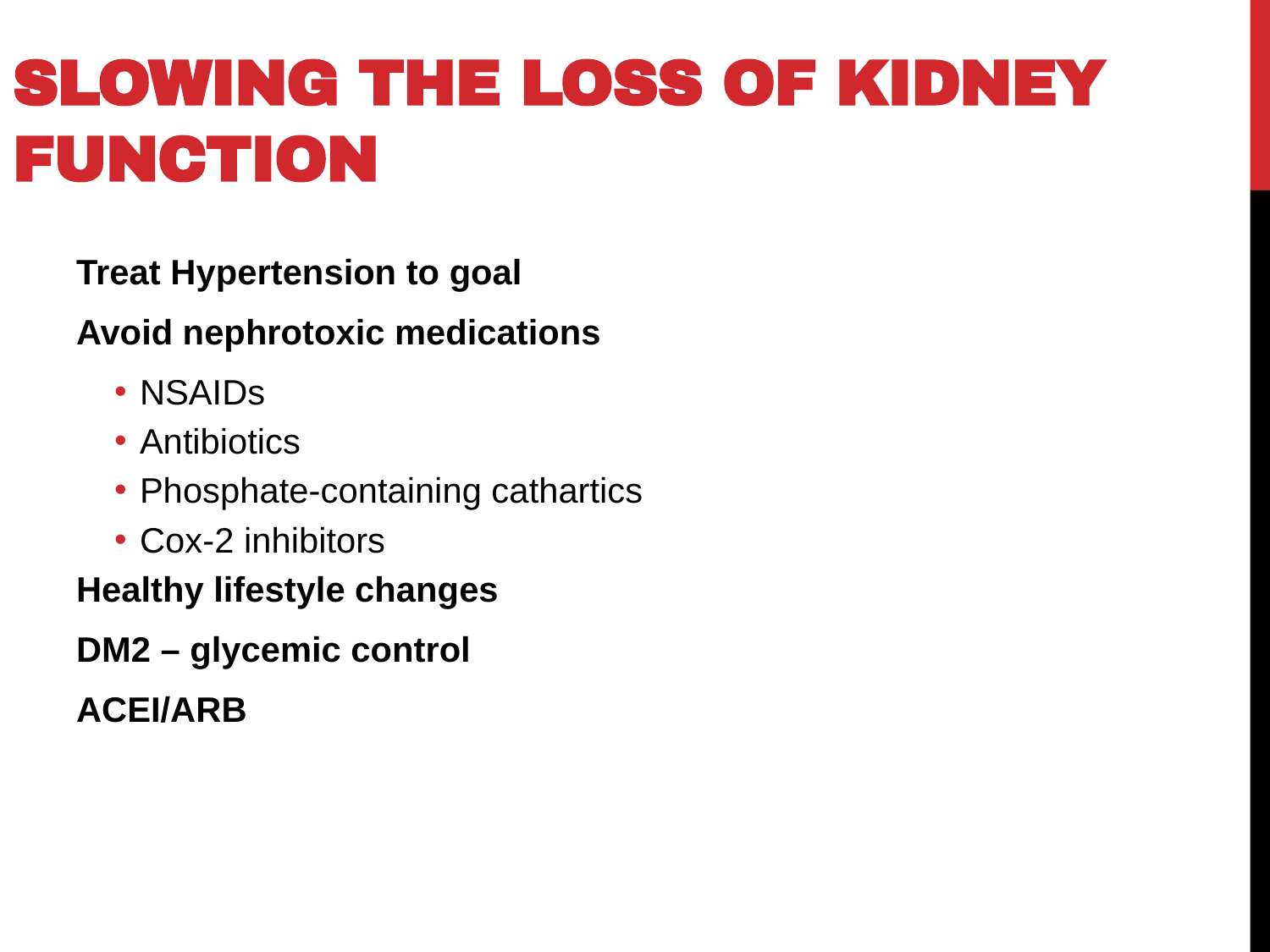

# Slowing the loss of kidney function
Treat Hypertension to goal
Avoid nephrotoxic medications
NSAIDs
Antibiotics
Phosphate-containing cathartics
Cox-2 inhibitors
Healthy lifestyle changes
DM2 – glycemic control
ACEI/ARB